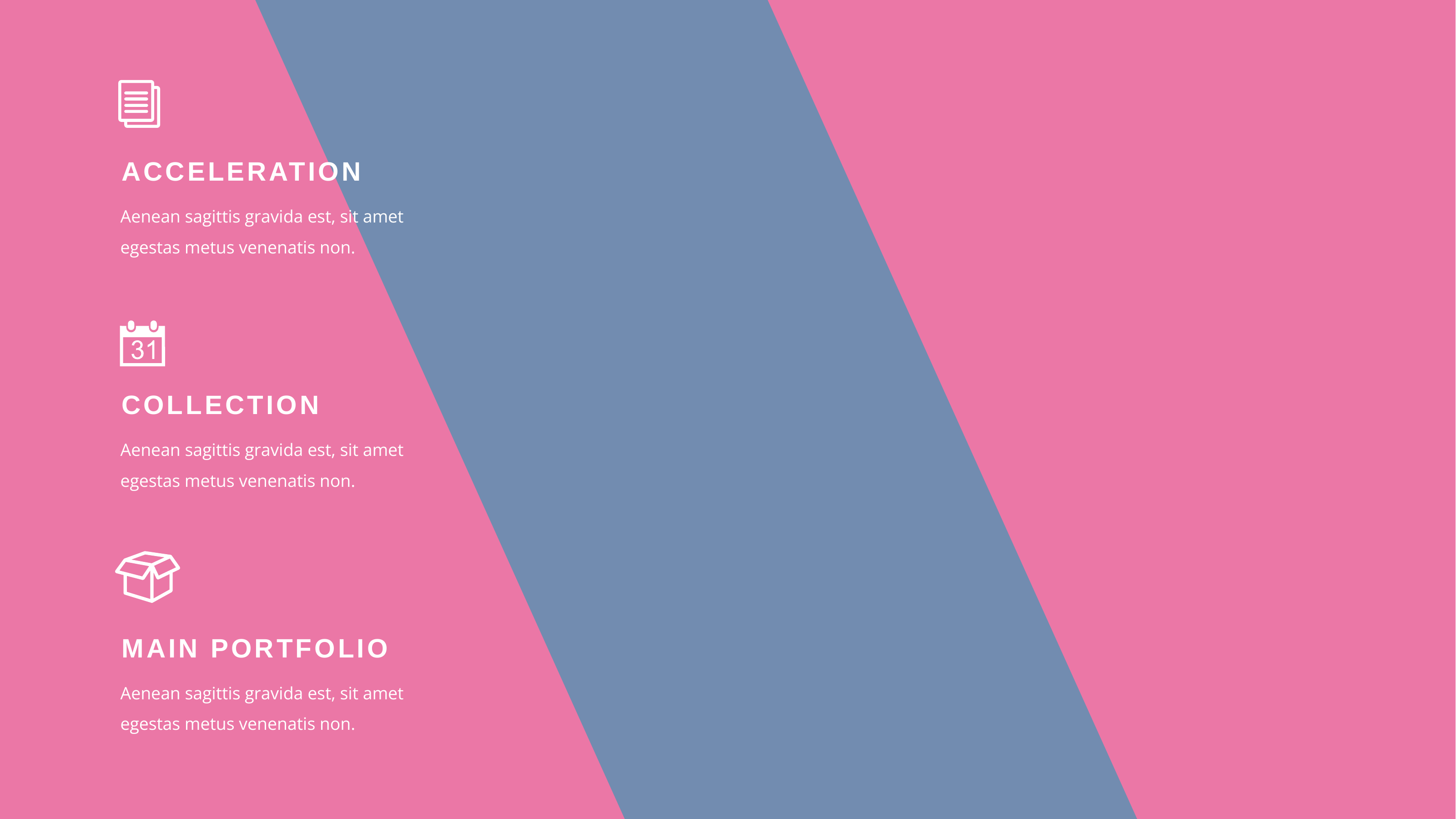

ACCELERATION
Aenean sagittis gravida est, sit amet egestas metus venenatis non.

COLLECTION
Aenean sagittis gravida est, sit amet egestas metus venenatis non.

MAIN PORTFOLIO
Aenean sagittis gravida est, sit amet egestas metus venenatis non.